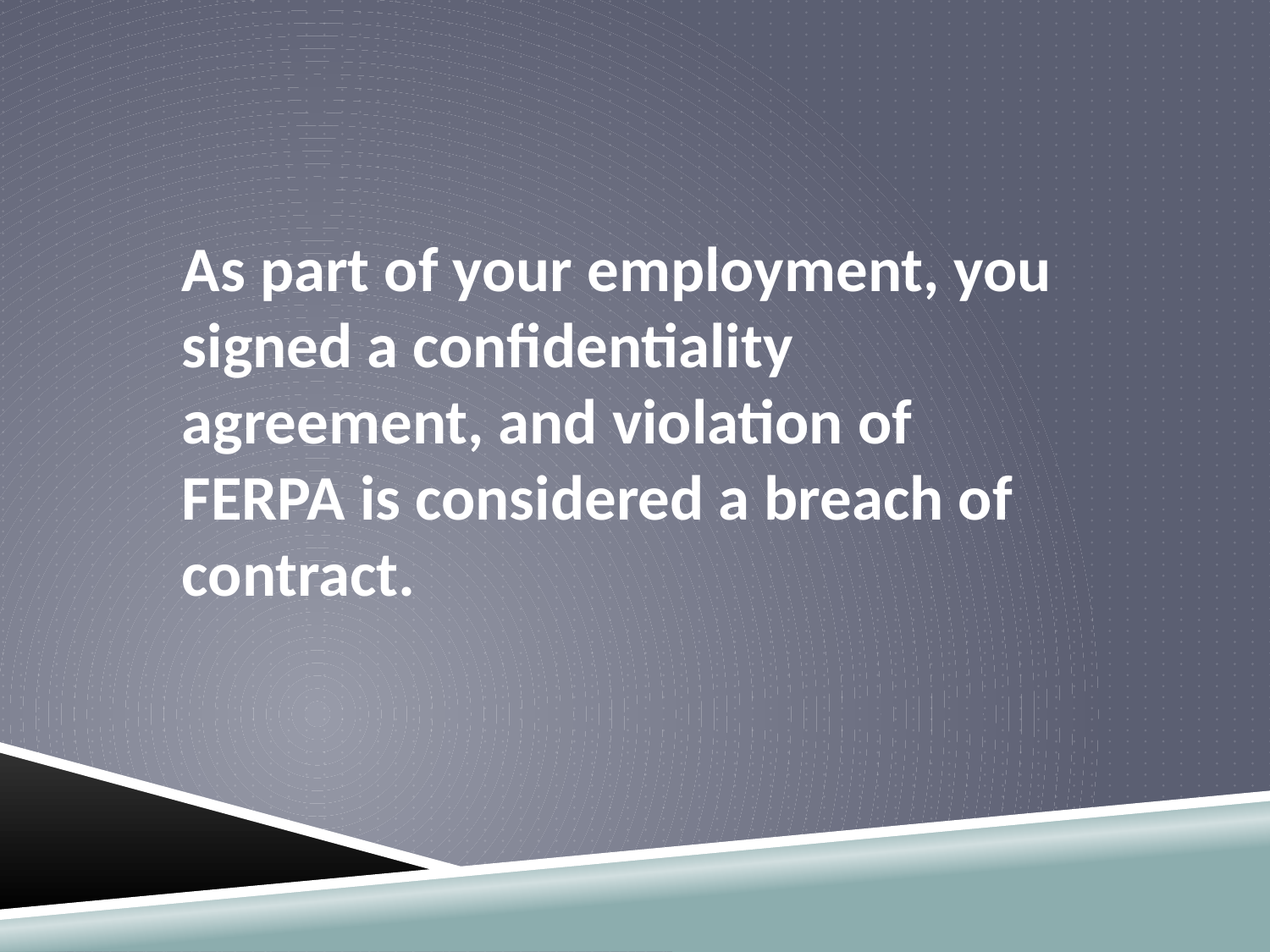

As part of your employment, you signed a confidentiality agreement, and violation of FERPA is considered a breach of contract.